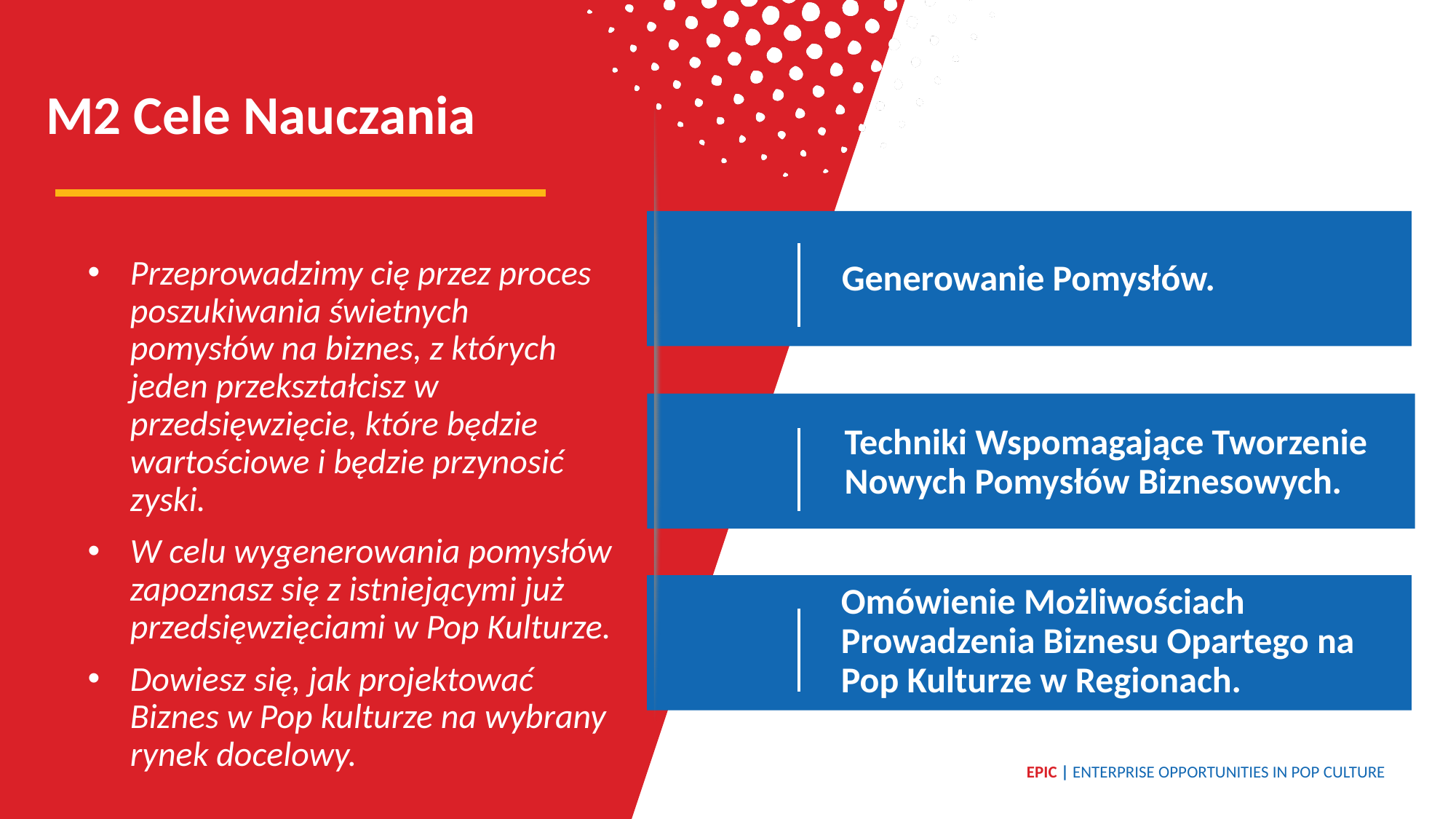

M2 Cele Nauczania

Generowanie Pomysłów.
Przeprowadzimy cię przez proces poszukiwania świetnych pomysłów na biznes, z których jeden przekształcisz w przedsięwzięcie, które będzie wartościowe i będzie przynosić zyski.
W celu wygenerowania pomysłów zapoznasz się z istniejącymi już przedsięwzięciami w Pop Kulturze.
Dowiesz się, jak projektować Biznes w Pop kulturze na wybrany rynek docelowy.

Techniki Wspomagające Tworzenie Nowych Pomysłów Biznesowych.

Omówienie Możliwościach Prowadzenia Biznesu Opartego na Pop Kulturze w Regionach.